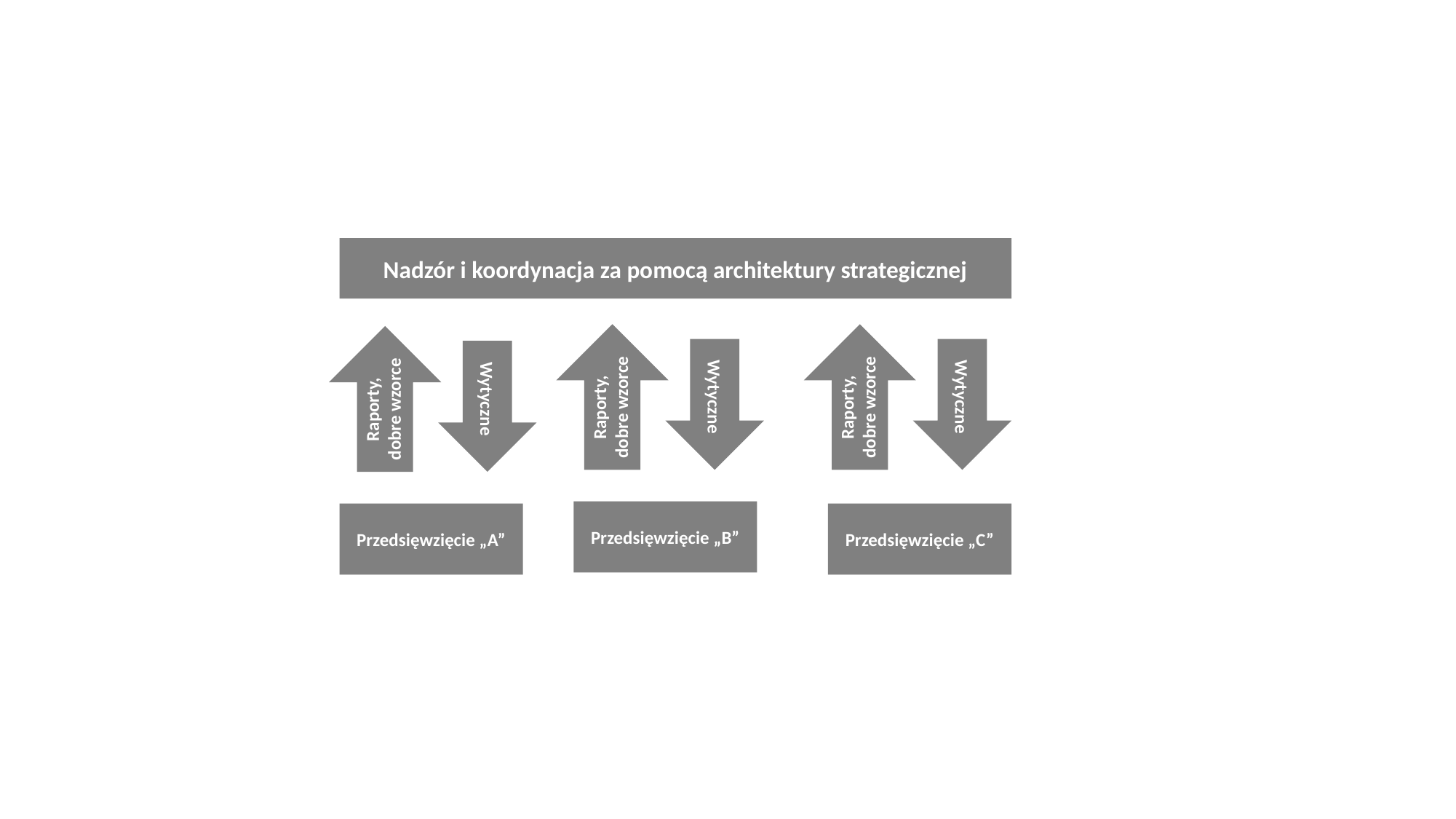

Nadzór i koordynacja za pomocą architektury strategicznej

Raporty,
dobre wzorce
Raporty,
dobre wzorce
Wytyczne
Wytyczne
Raporty,
dobre wzorce
Wytyczne
Przedsięwzięcie „B”
Przedsięwzięcie „A”
Przedsięwzięcie „C”